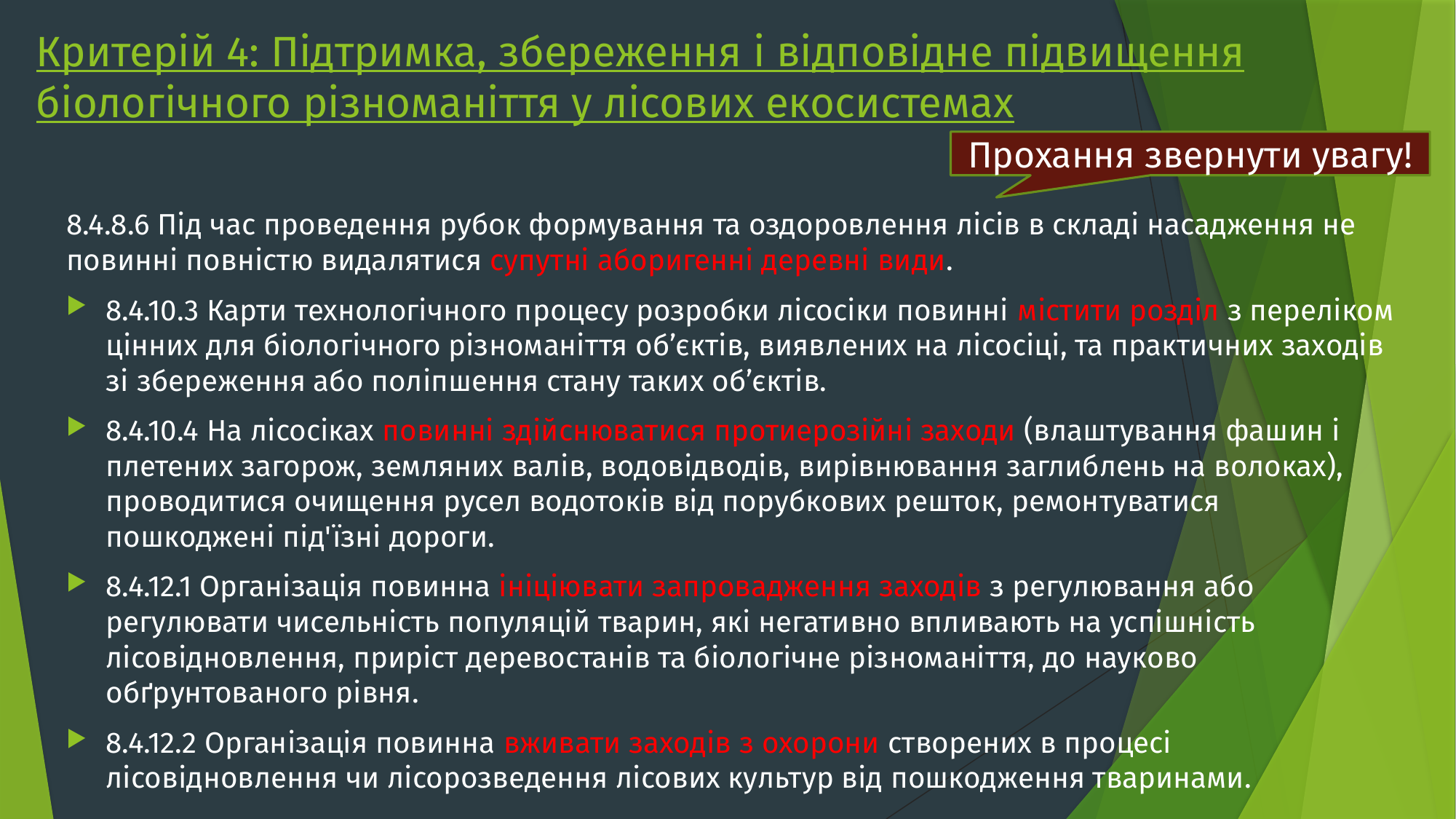

# Критерій 4: Підтримка, збереження і відповідне підвищення біологічного різноманіття у лісових екосистемах
Прохання звернути увагу!

8.4.8.6 Під час проведення рубок формування та оздоровлення лісів в складі насадження не повинні повністю видалятися супутні аборигенні деревні види.
8.4.10.3 Карти технологічного процесу розробки лісосіки повинні містити розділ з переліком цінних для біологічного різноманіття об’єктів, виявлених на лісосіці, та практичних заходів зі збереження або поліпшення стану таких об’єктів.
8.4.10.4 На лісосіках повинні здійснюватися протиерозійні заходи (влаштування фашин і плетених загорож, земляних валів, водовідводів, вирівнювання заглиблень на волоках), проводитися очищення русел водотоків від порубкових решток, ремонтуватися пошкоджені під'їзні дороги.
8.4.12.1 Організація повинна ініціювати запровадження заходів з регулювання або регулювати чисельність популяцій тварин, які негативно впливають на успішність лісовідновлення, приріст деревостанів та біологічне різноманіття, до науково обґрунтованого рівня.
8.4.12.2 Організація повинна вживати заходів з охорони створених в процесі лісовідновлення чи лісорозведення лісових культур від пошкодження тваринами.